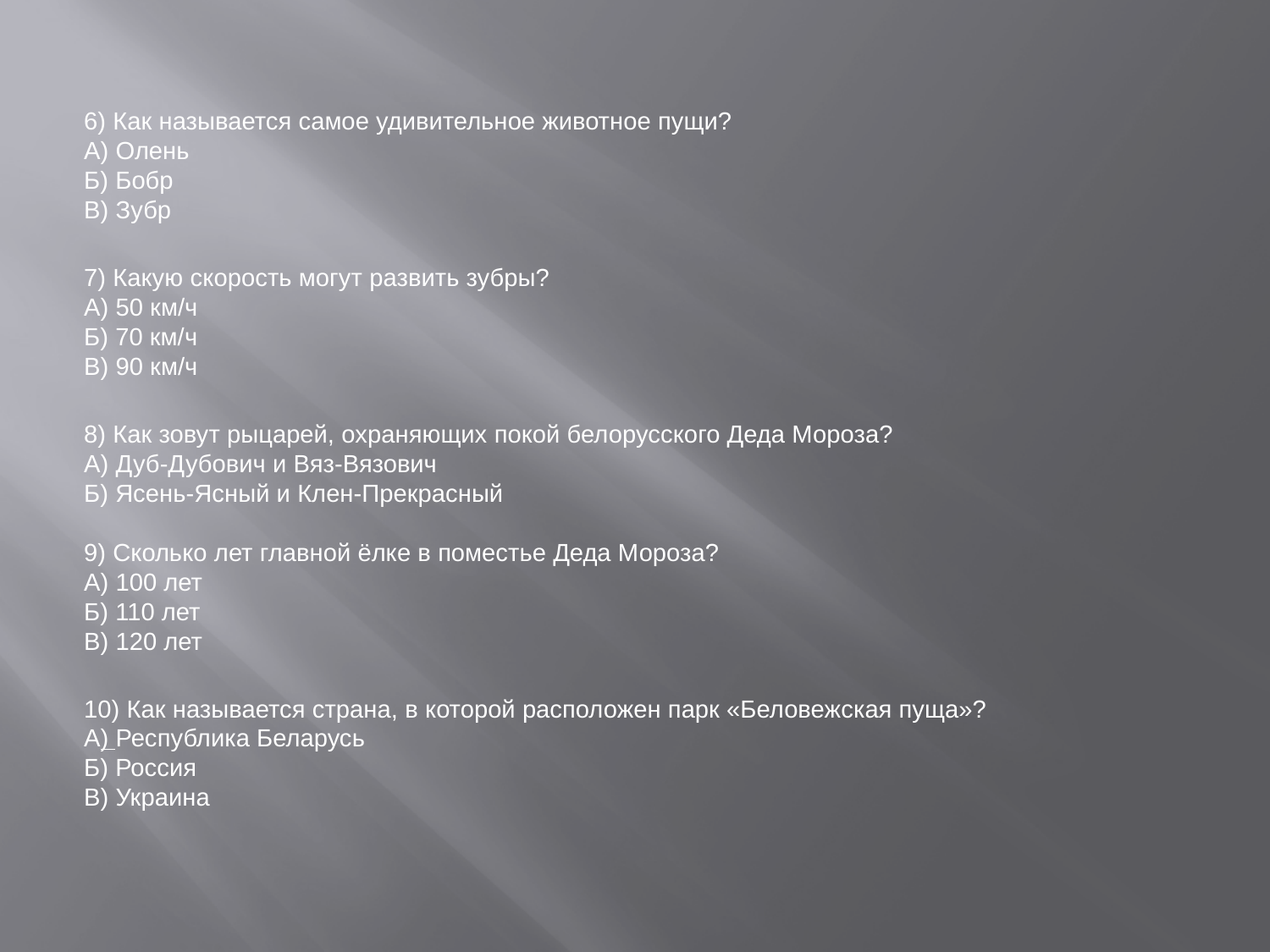

6) Как называется самое удивительное животное пущи?
А) Олень
Б) Бобр
В) Зубр

7) Какую скорость могут развить зубры?
А) 50 км/ч
Б) 70 км/ч
В) 90 км/ч

8) Как зовут рыцарей, охраняющих покой белорусского Деда Мороза?
А) Дуб-Дубович и Вяз-Вязович
Б) Ясень-Ясный и Клен-Прекрасный

9) Сколько лет главной ёлке в поместье Деда Мороза?
А) 100 лет
Б) 110 лет
В) 120 лет

10) Как называется страна, в которой расположен парк «Беловежская пуща»?
А) Республика Беларусь
Б) Россия
В) Украина